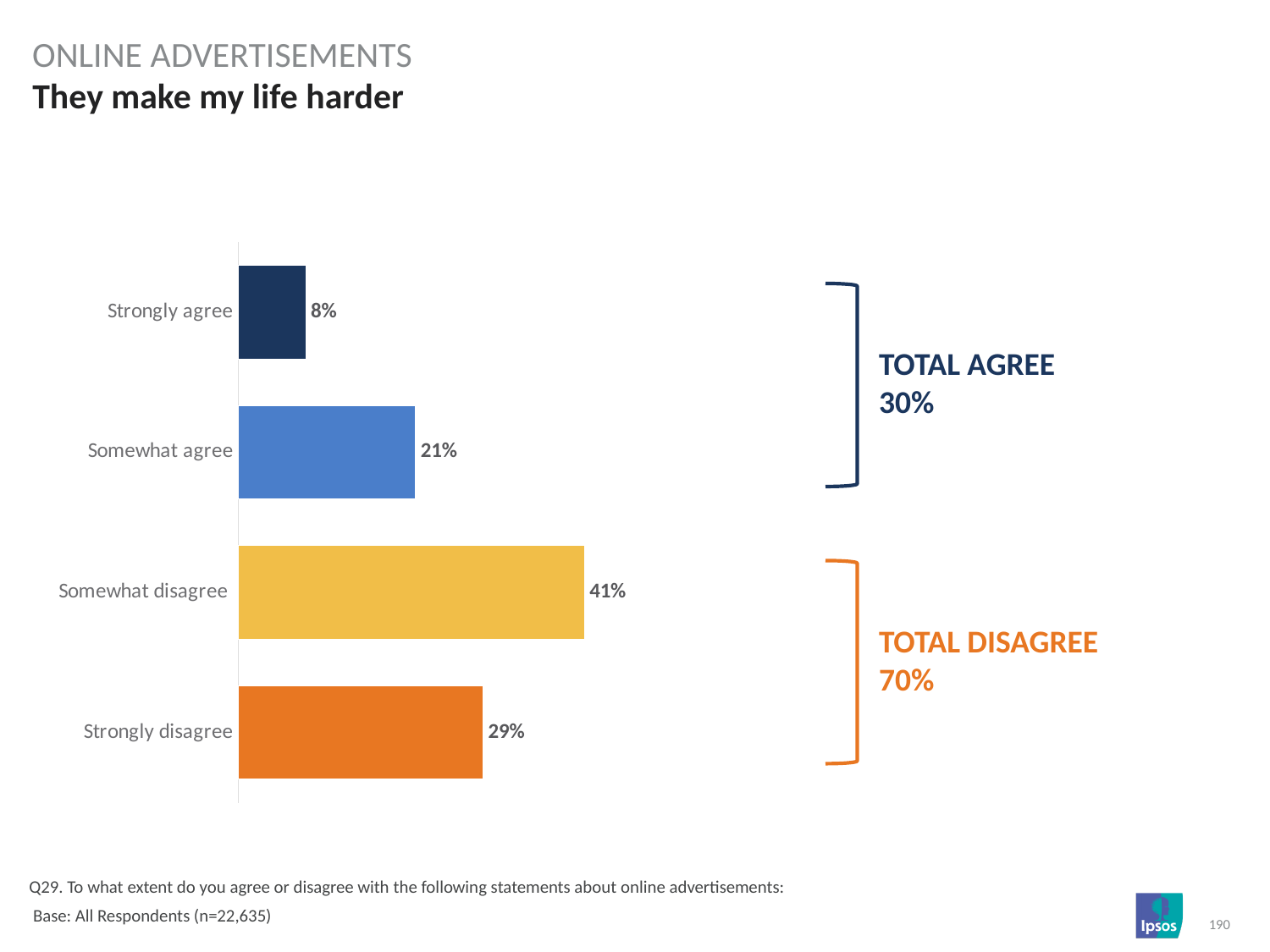

online advertisements
# They make my life harder

### Chart

| Category | Column1 |
|---|---|
| Strongly agree | 0.08 |
| Somewhat agree | 0.21 |
| Somewhat disagree  | 0.41 |
| Strongly disagree | 0.29 |
TOTAL AGREE
30%

TOTAL DISAGREE
70%
Q29. To what extent do you agree or disagree with the following statements about online advertisements:
 Base: All Respondents (n=22,635)